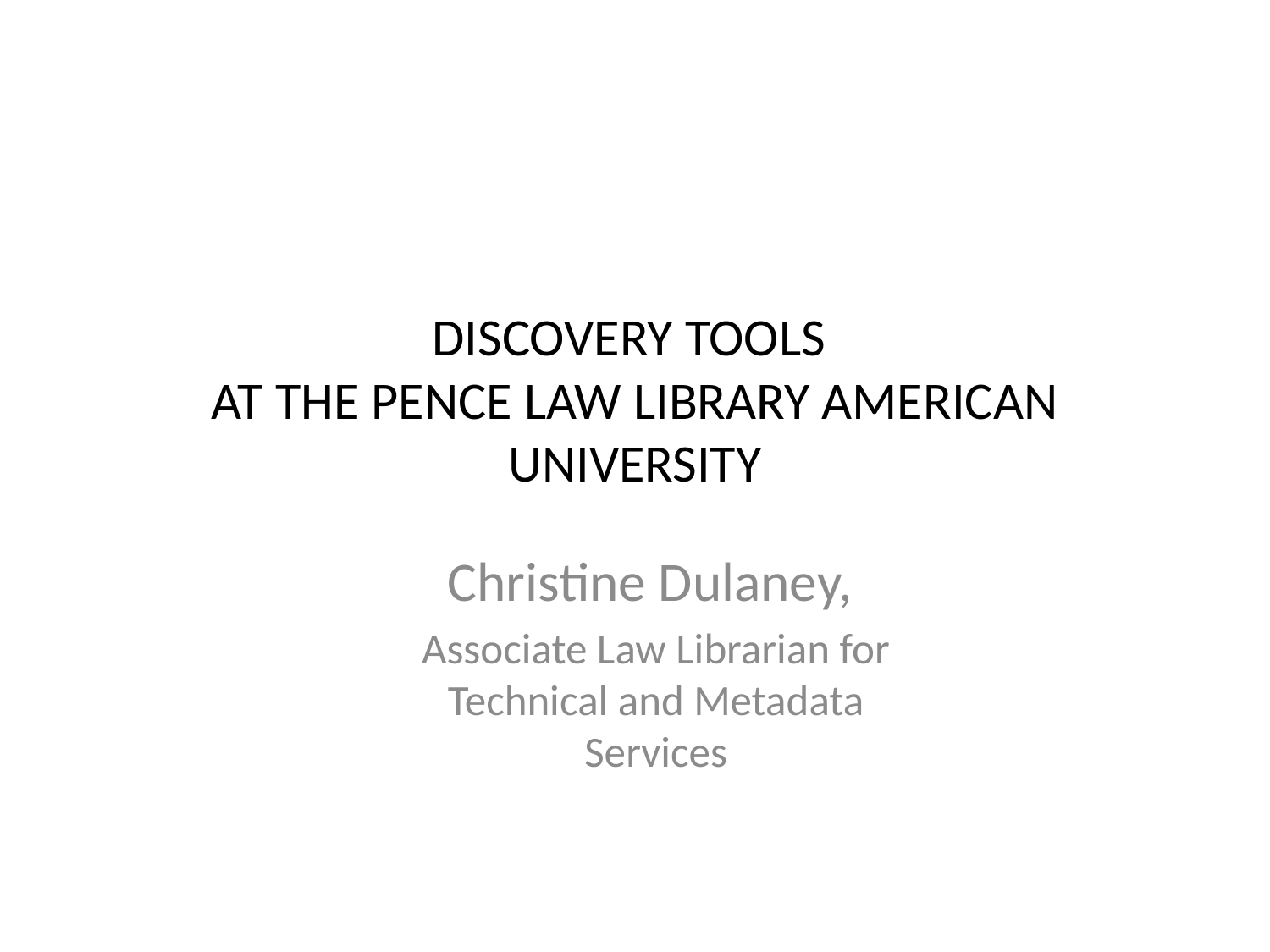

# DISCOVERY TOOLS AT THE PENCE LAW LIBRARY AMERICAN UNIVERSITY
Christine Dulaney,
Associate Law Librarian for Technical and Metadata Services